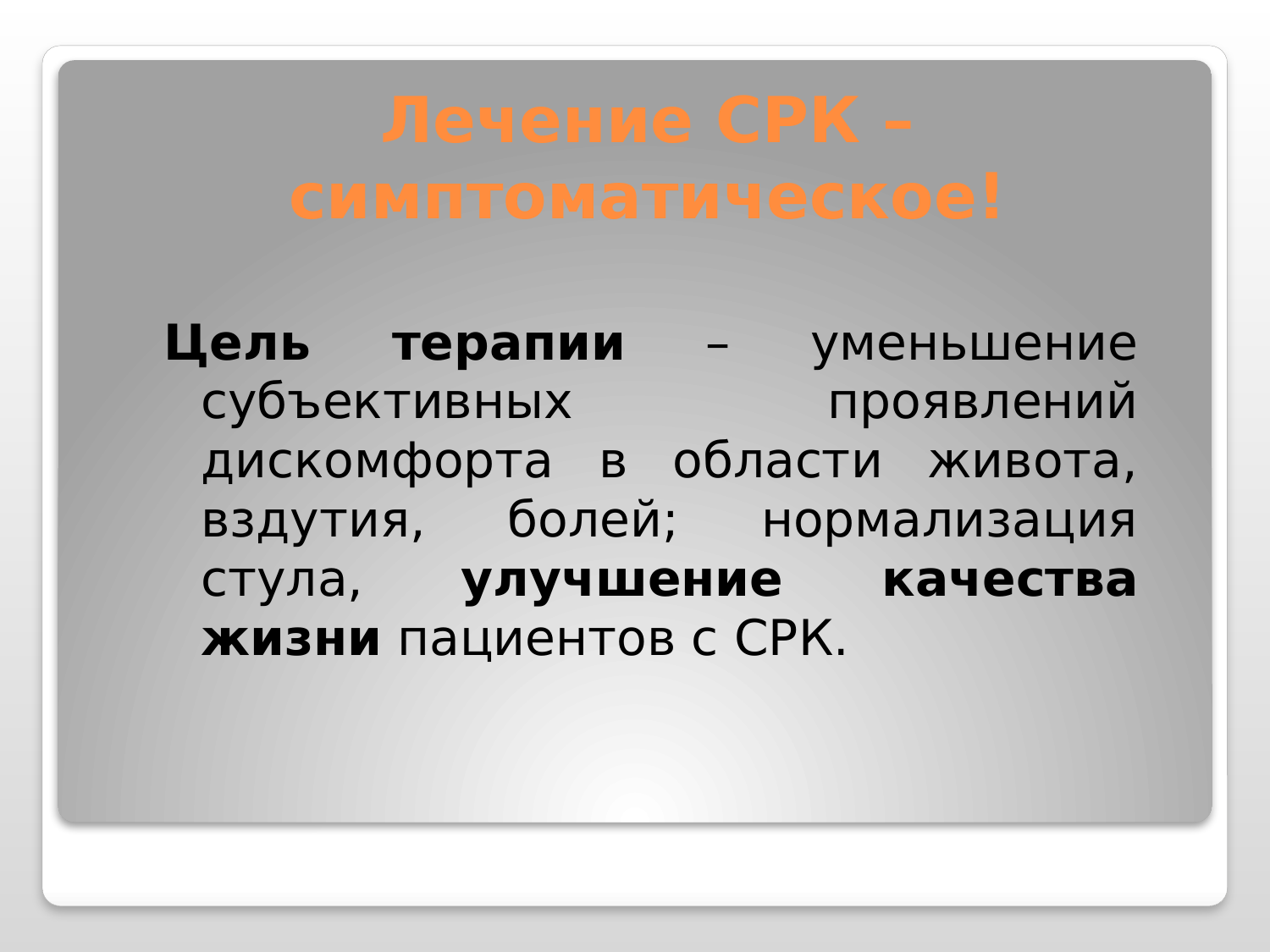

Лечение СРК – симптоматическое!
Цель терапии – уменьшение субъективных проявлений дискомфорта в области живота, вздутия, болей; нормализация стула, улучшение качества жизни пациентов с СРК.